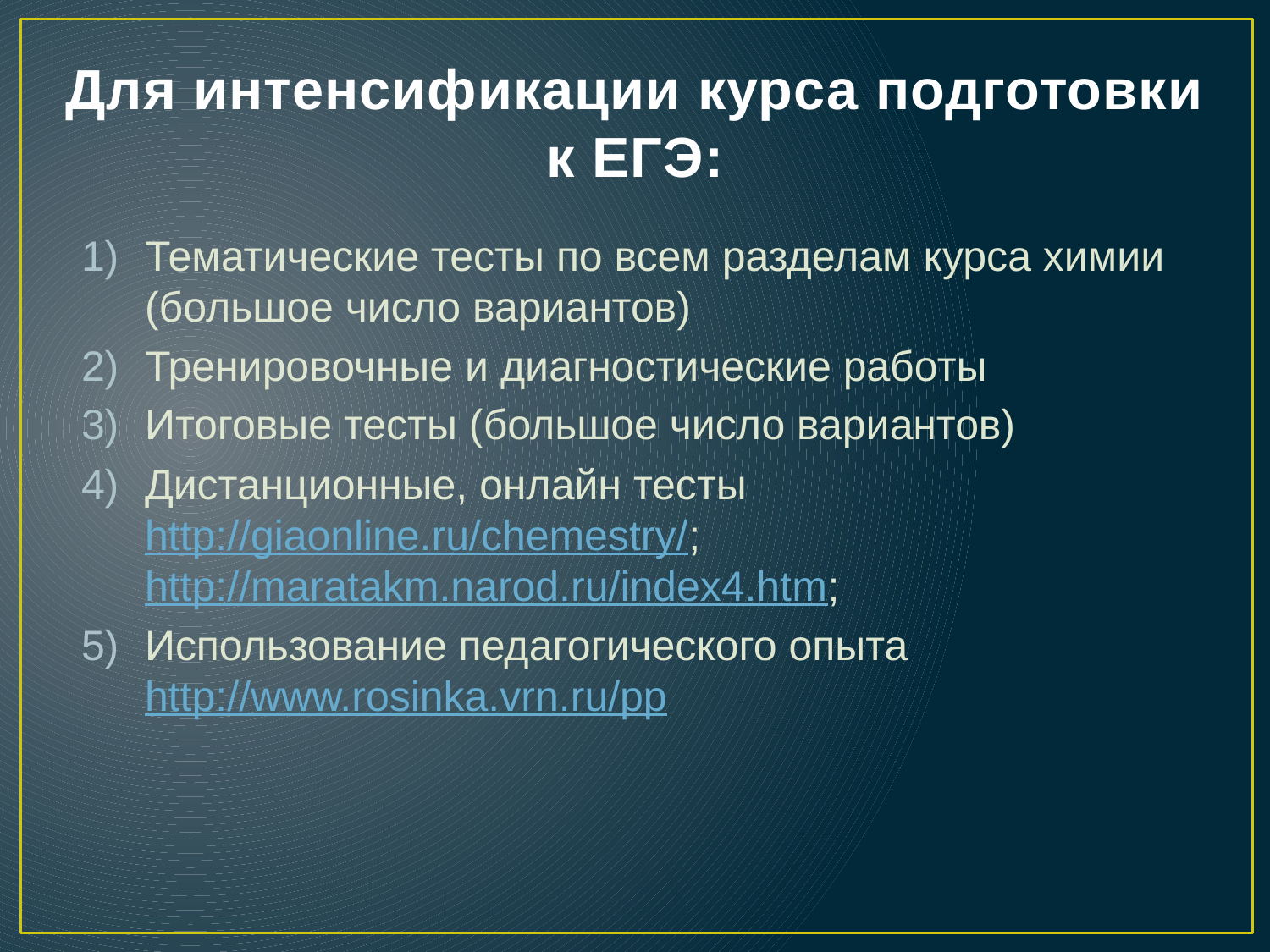

# Для интенсификации курса подготовки к ЕГЭ:
Тематические тесты по всем разделам курса химии (большое число вариантов)
Тренировочные и диагностические работы
Итоговые тесты (большое число вариантов)
Дистанционные, онлайн тесты http://giaonline.ru/chemestry/; http://maratakm.narod.ru/index4.htm;
Использование педагогического опыта http://www.rosinka.vrn.ru/pp